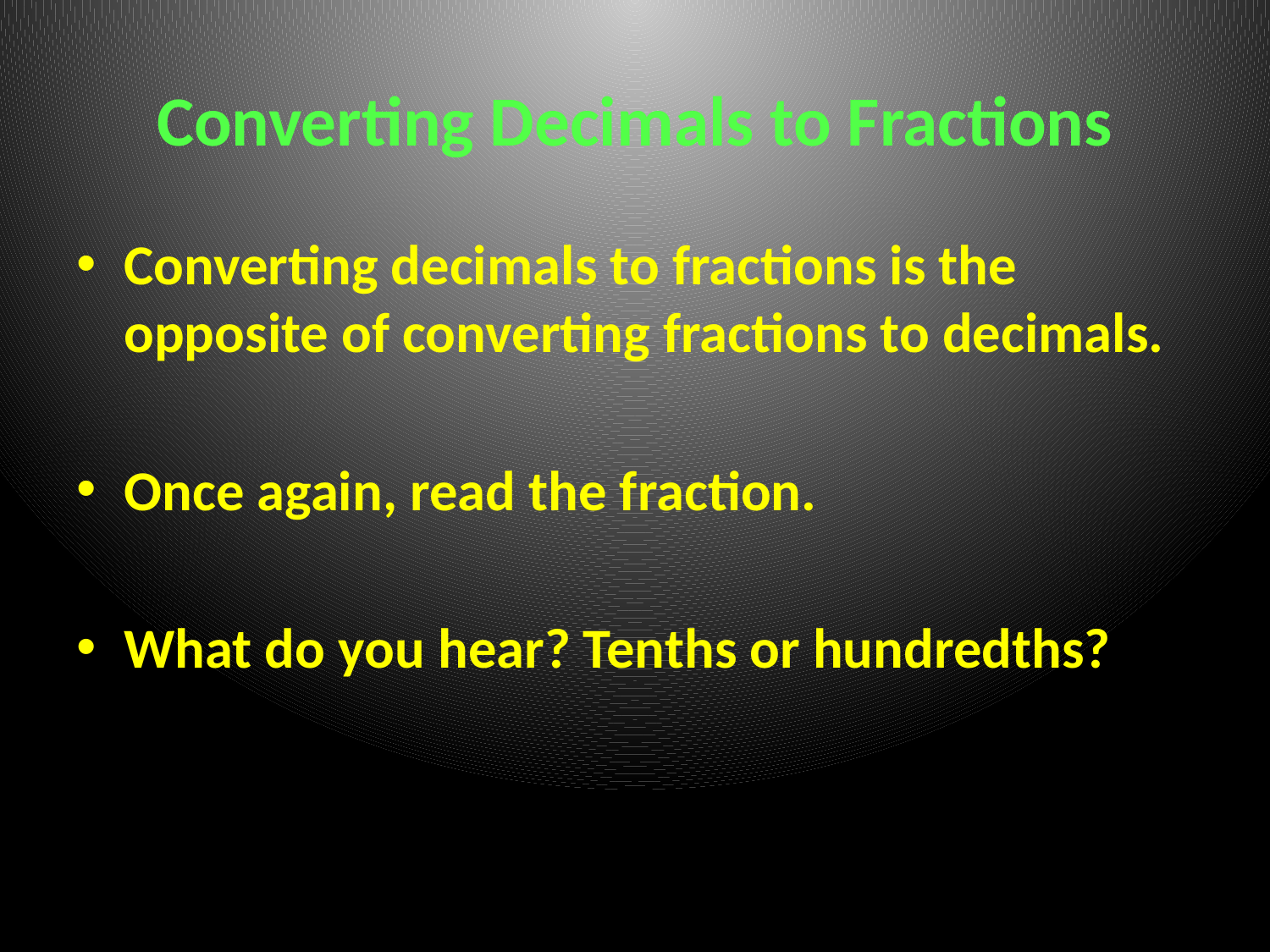

# Converting Decimals to Fractions
Converting decimals to fractions is the opposite of converting fractions to decimals.

Once again, read the fraction.

What do you hear? Tenths or hundredths?